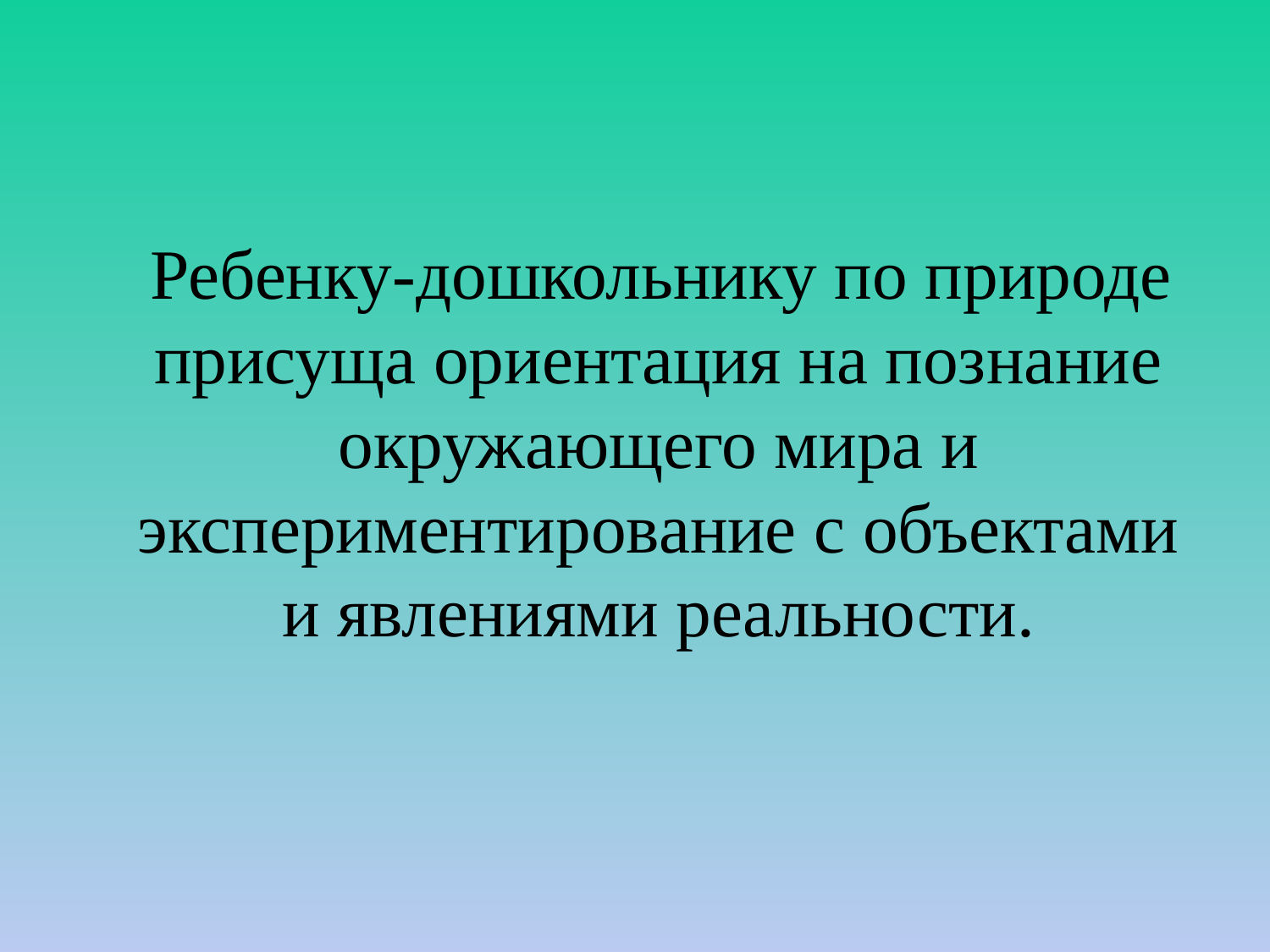

#
   Ребенку-дошкольнику по природе присуща ориентация на познание окружающего мира и экспериментирование с объектами и явлениями реальности.